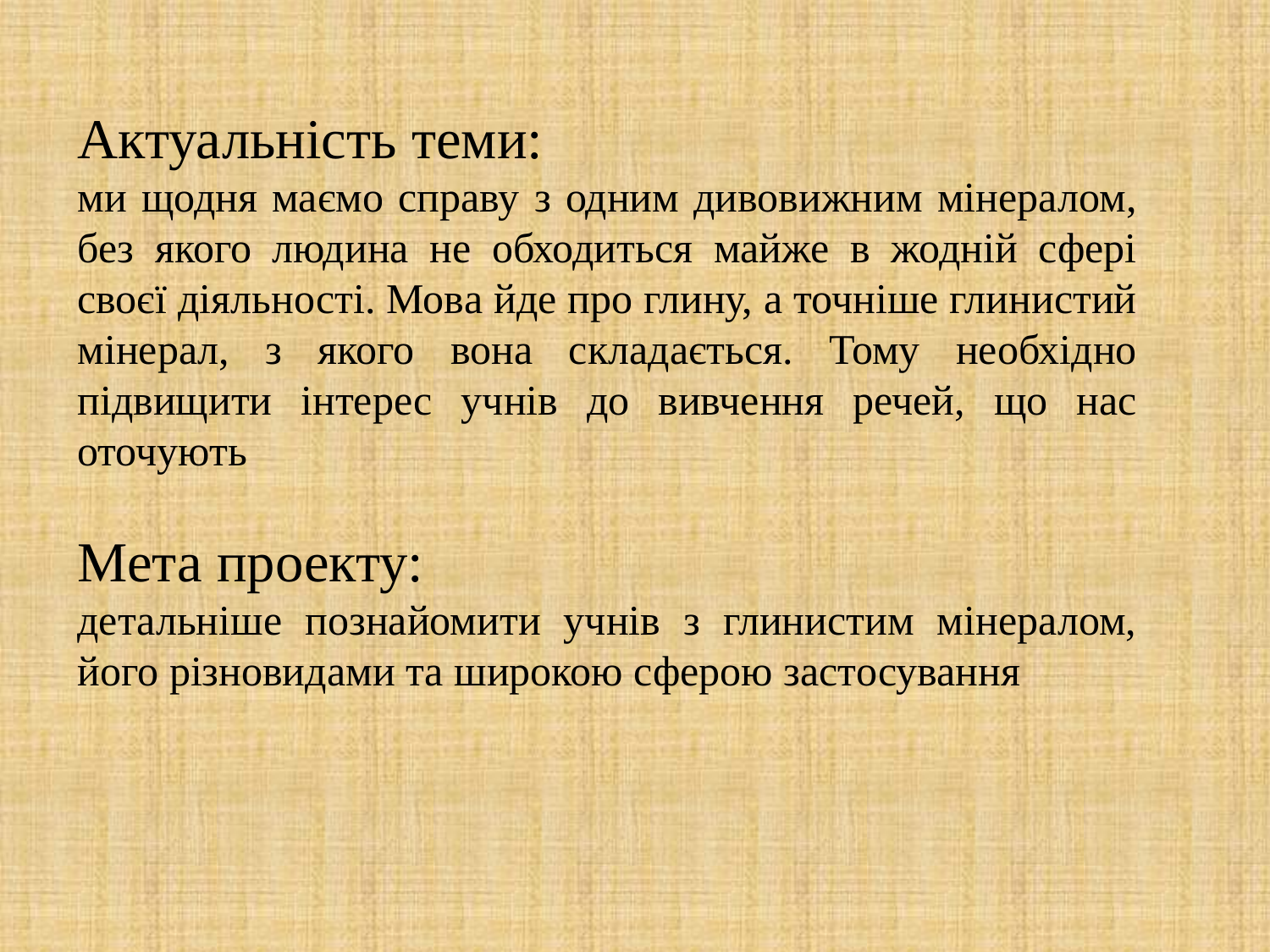

Актуальність теми:
ми щодня маємо справу з одним дивовижним мінералом, без якого людина не обходиться майже в жодній сфері своєї діяльності. Мова йде про глину, а точніше глинистий мінерал, з якого вона складається. Тому необхідно підвищити інтерес учнів до вивчення речей, що нас оточують

Мета проекту:
детальніше познайомити учнів з глинистим мінералом, його різновидами та широкою сферою застосування